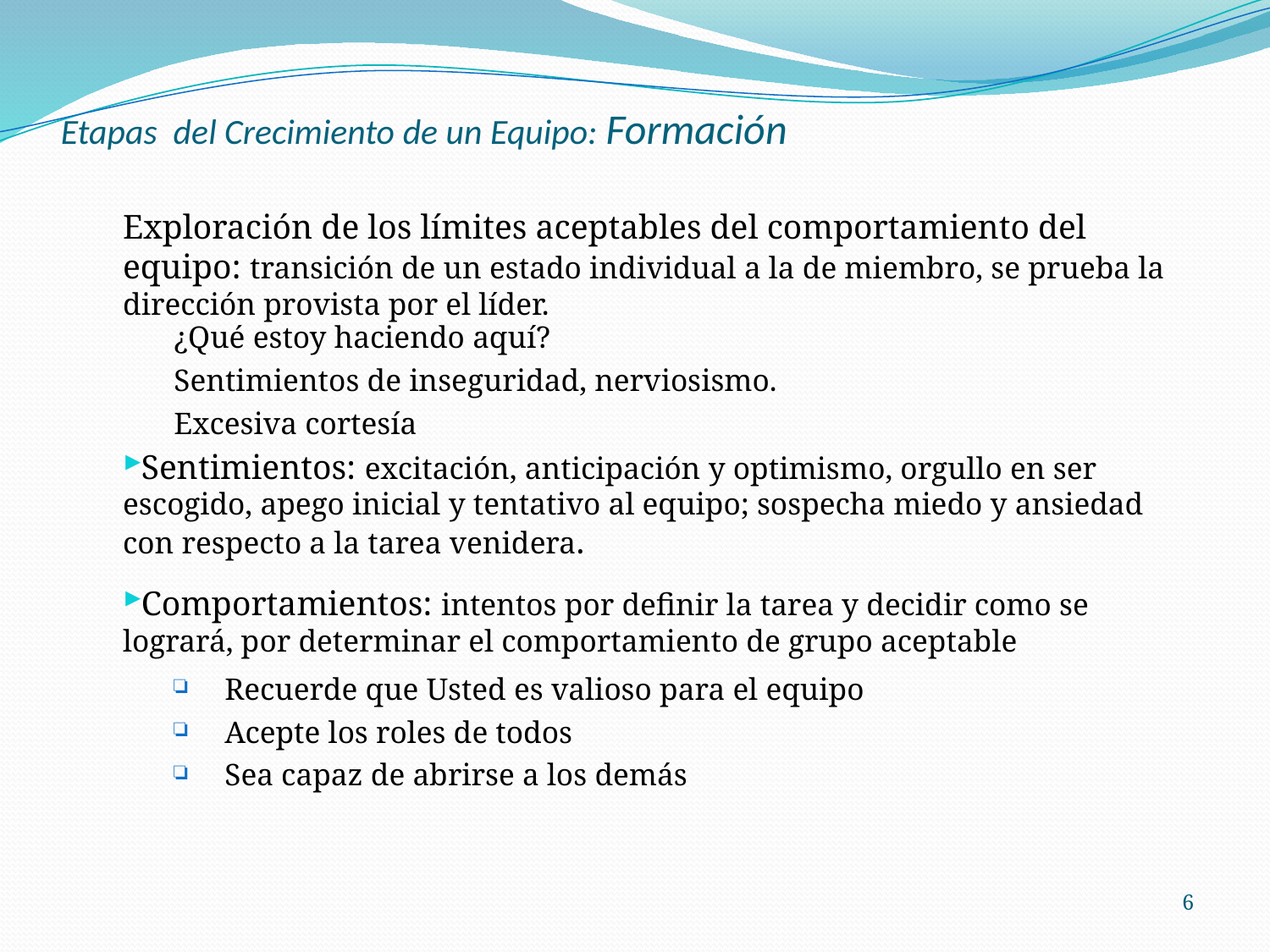

# Etapas  del Crecimiento de un Equipo: Formación

Exploración de los límites aceptables del comportamiento del equipo: transición de un estado individual a la de miembro, se prueba la dirección provista por el líder.
¿Qué estoy haciendo aquí?

Sentimientos de inseguridad, nerviosismo.

Excesiva cortesía
Sentimientos: excitación, anticipación y optimismo, orgullo en ser escogido, apego inicial y tentativo al equipo; sospecha miedo y ansiedad con respecto a la tarea venidera.

Comportamientos: intentos por definir la tarea y decidir como se logrará, por determinar el comportamiento de grupo aceptable

Recuerde que Usted es valioso para el equipo

Acepte los roles de todos

Sea capaz de abrirse a los demás

6